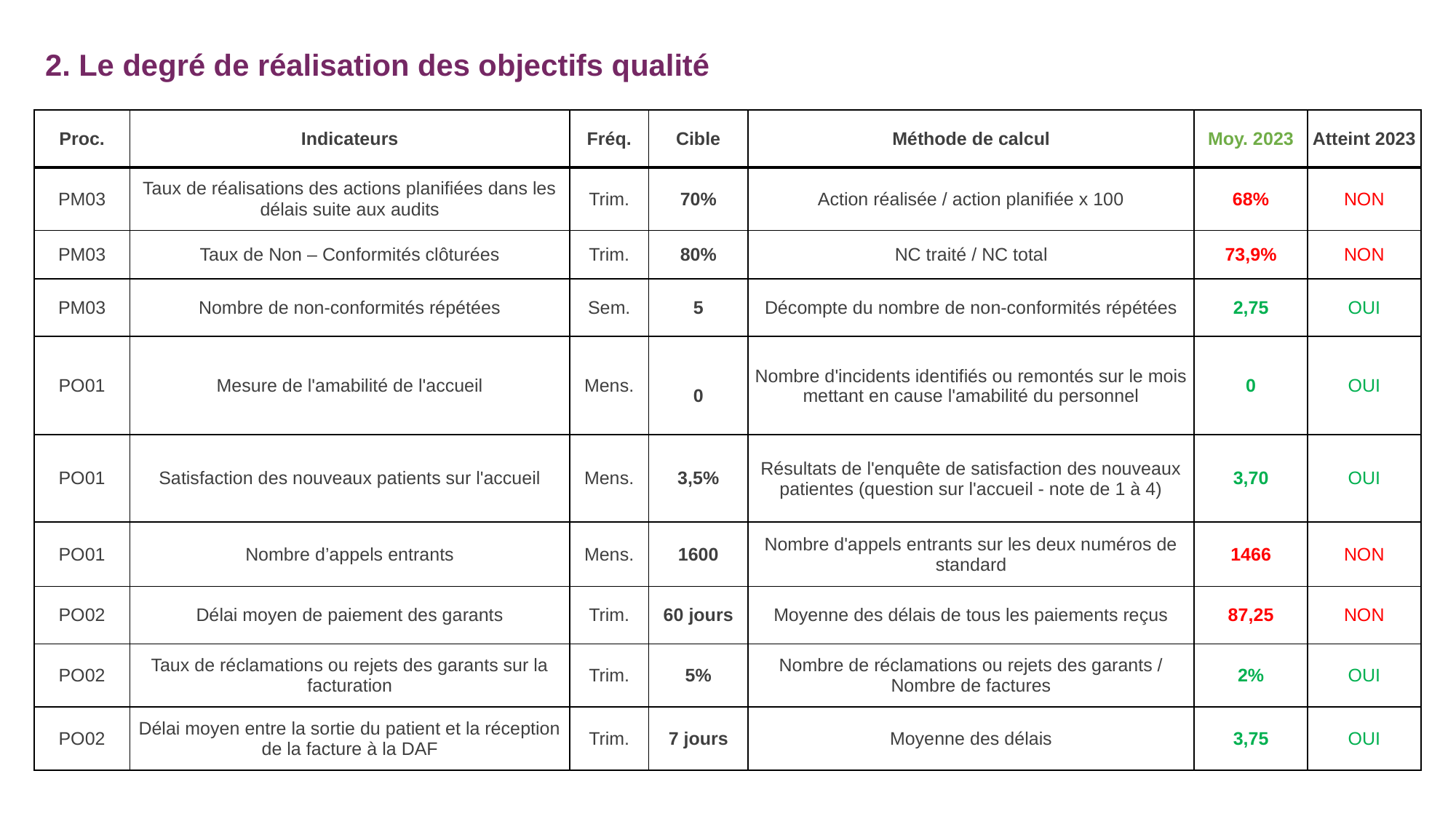

2. Le degré de réalisation des objectifs qualité
| Proc. | Indicateurs | Fréq. | Cible | Méthode de calcul | Moy. 2023 | Atteint 2023 |
| --- | --- | --- | --- | --- | --- | --- |
| PM03 | Taux de réalisations des actions planifiées dans les délais suite aux audits | Trim. | 70% | Action réalisée / action planifiée x 100 | 68% | NON |
| PM03 | Taux de Non – Conformités clôturées | Trim. | 80% | NC traité / NC total | 73,9% | NON |
| PM03 | Nombre de non-conformités répétées | Sem. | 5 | Décompte du nombre de non-conformités répétées | 2,75 | OUI |
| PO01 | Mesure de l'amabilité de l'accueil | Mens. | 0 | Nombre d'incidents identifiés ou remontés sur le mois mettant en cause l'amabilité du personnel | 0 | OUI |
| PO01 | Satisfaction des nouveaux patients sur l'accueil | Mens. | 3,5% | Résultats de l'enquête de satisfaction des nouveaux patientes (question sur l'accueil - note de 1 à 4) | 3,70 | OUI |
| PO01 | Nombre d’appels entrants | Mens. | 1600 | Nombre d'appels entrants sur les deux numéros de standard | 1466 | NON |
| PO02 | Délai moyen de paiement des garants | Trim. | 60 jours | Moyenne des délais de tous les paiements reçus | 87,25 | NON |
| PO02 | Taux de réclamations ou rejets des garants sur la facturation | Trim. | 5% | Nombre de réclamations ou rejets des garants / Nombre de factures | 2% | OUI |
| PO02 | Délai moyen entre la sortie du patient et la réception de la facture à la DAF | Trim. | 7 jours | Moyenne des délais | 3,75 | OUI |